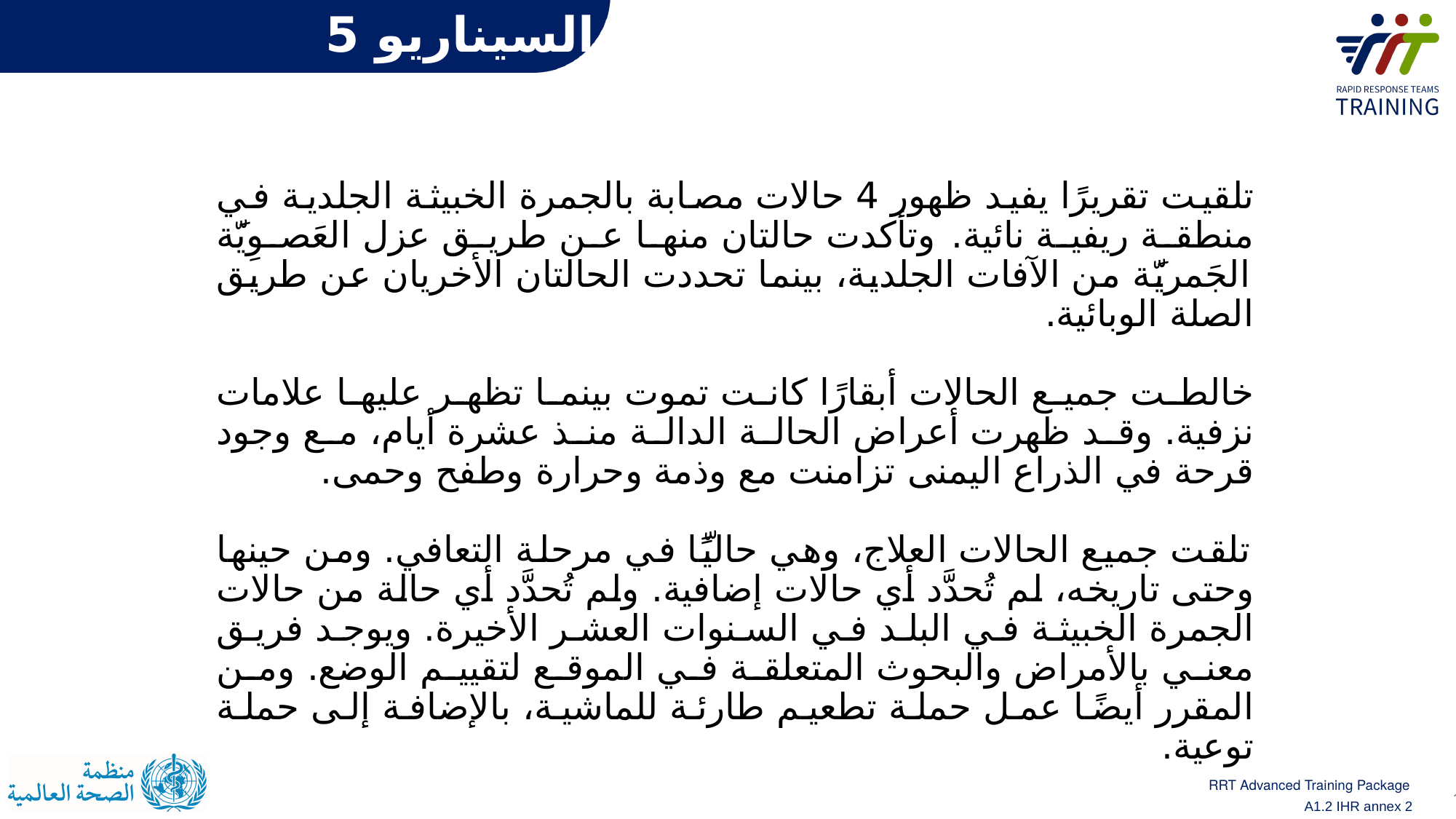

# السيناريو 5
تلقيت تقريرًا يفيد ظهور 4 حالات مصابة بالجمرة الخبيثة الجلدية في منطقة ريفية نائية. وتأكدت حالتان منها عن طريق عزل العَصوِيَّة الجَمريَّة من الآفات الجلدية، بينما تحددت الحالتان الأخريان عن طريق الصلة الوبائية.

خالطت جميع الحالات أبقارًا كانت تموت بينما تظهر عليها علامات نزفية. وقد ظهرت أعراض الحالة الدالة منذ عشرة أيام، مع وجود قرحة في الذراع اليمنى تزامنت مع وذمة وحرارة وطفح وحمى.

تلقت جميع الحالات العلاج، وهي حاليًّا في مرحلة التعافي. ومن حينها وحتى تاريخه، لم تُحدَّد أي حالات إضافية. ولم تُحدَّد أي حالة من حالات الجمرة الخبيثة في البلد في السنوات العشر الأخيرة. ويوجد فريق معني بالأمراض والبحوث المتعلقة في الموقع لتقييم الوضع. ومن المقرر أيضًا عمل حملة تطعيم طارئة للماشية، بالإضافة إلى حملة توعية.